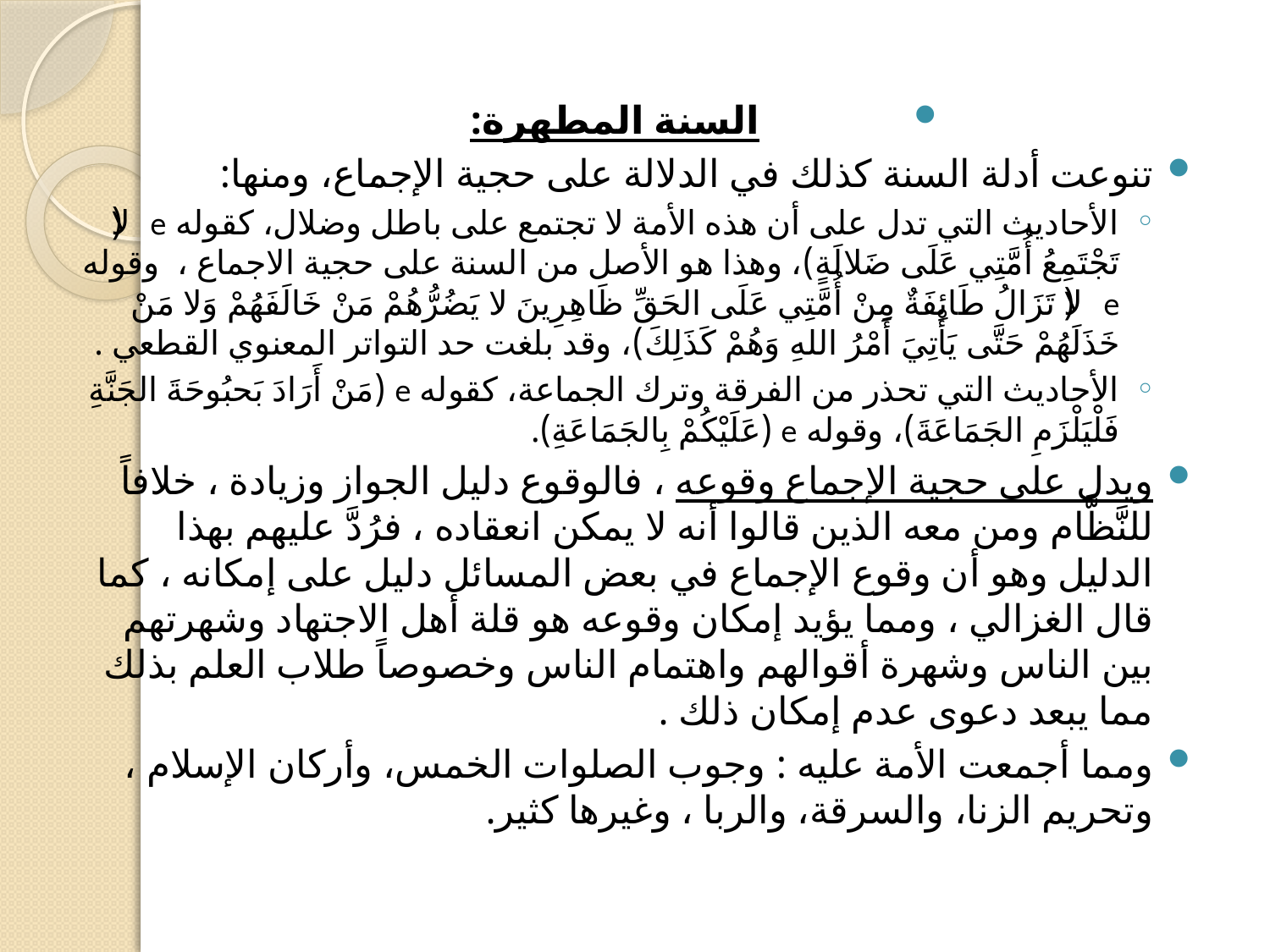

السنة المطهرة:
تنوعت أدلة السنة كذلك في الدلالة على حجية الإجماع، ومنها:
الأحاديث التي تدل على أن هذه الأمة لا تجتمع على باطل وضلال، كقوله e (لا تَجْتَمِعُ أُمَّتِي عَلَى ضَلالَةٍ)، وهذا هو الأصل من السنة على حجية الاجماع ،  وقوله e (لا تَزَالُ طَائِفَةٌ مِنْ أُمَّتِي عَلَى الحَقِّ ظَاهِرِينَ لا يَضُرُّهُمْ مَنْ خَالَفَهُمْ وَلا مَنْ خَذَلَهُمْ حَتَّى يَأْتِيَ أَمْرُ اللهِ وَهُمْ كَذَلِكَ)، وقد بلغت حد التواتر المعنوي القطعي .
الأحاديث التي تحذر من الفرقة وترك الجماعة، كقوله e (مَنْ أَرَادَ بَحبُوحَةَ الجَنَّةِ فَلْيَلْزَمِ الجَمَاعَةَ)، وقوله e (عَلَيْكُمْ بِالجَمَاعَةِ).
ويدل على حجية الإجماع وقوعه ، فالوقوع دليل الجواز وزيادة ، خلافاً للنَّظَّام ومن معه الذين قالوا أنه لا يمكن انعقاده ، فرُدَّ عليهم بهذا الدليل وهو أن وقوع الإجماع في بعض المسائل دليل على إمكانه ، كما قال الغزالي ، ومما يؤيد إمكان وقوعه هو قلة أهل الاجتهاد وشهرتهم بين الناس وشهرة أقوالهم واهتمام الناس وخصوصاً طلاب العلم بذلك مما يبعد دعوى عدم إمكان ذلك .
ومما أجمعت الأمة عليه : وجوب الصلوات الخمس، وأركان الإسلام ، وتحريم الزنا، والسرقة، والربا ، وغيرها كثير.